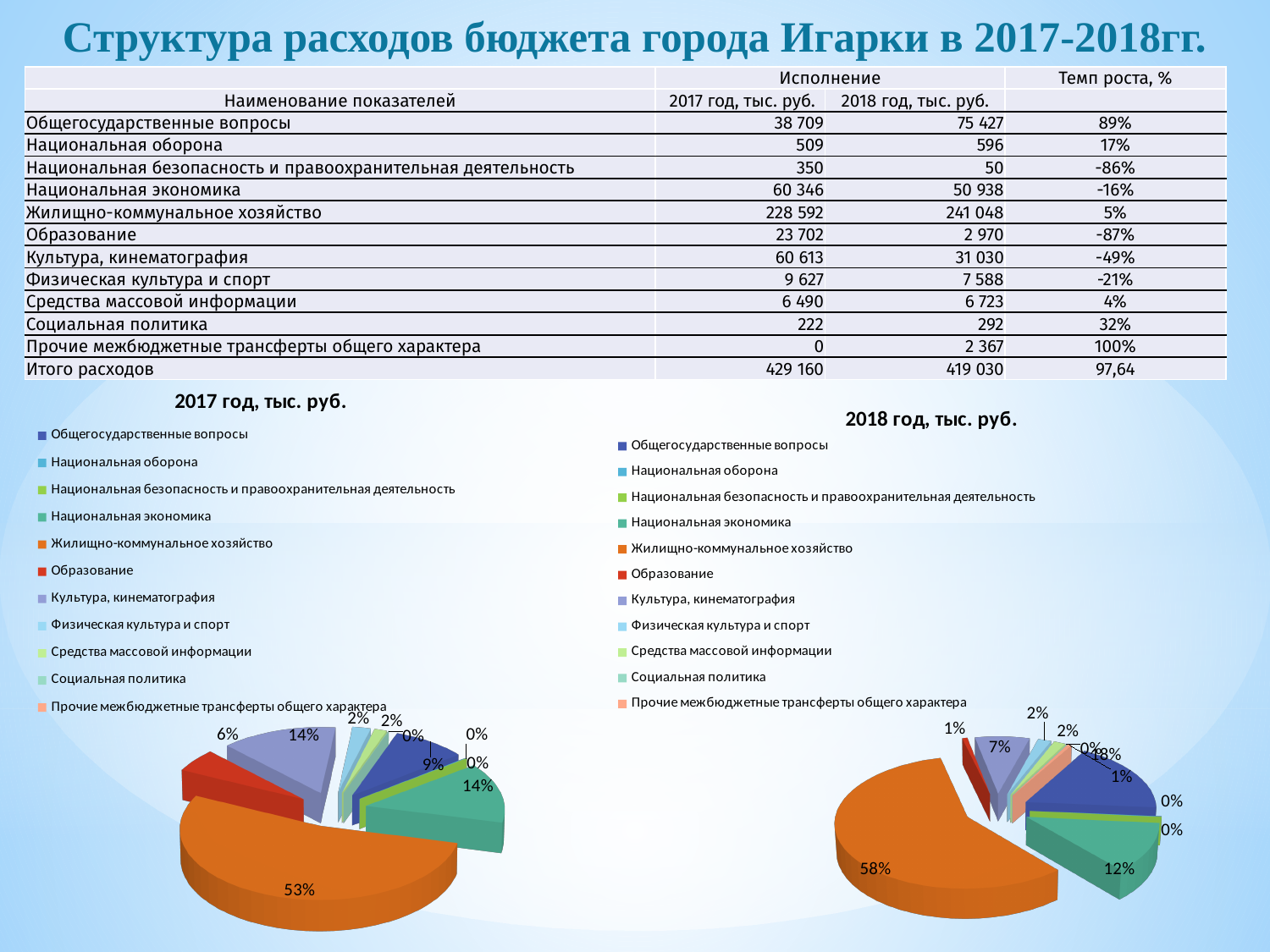

Структура расходов бюджета города Игарки в 2017-2018гг.
|  | Исполнение |  | Темп роста, % |
| --- | --- | --- | --- |
| Наименование показателей | 2017 год, тыс. руб. | 2018 год, тыс. руб. |  |
| Общегосударственные вопросы | 38 709 | 75 427 | 89% |
| Национальная оборона | 509 | 596 | 17% |
| Национальная безопасность и правоохранительная деятельность | 350 | 50 | -86% |
| Национальная экономика | 60 346 | 50 938 | -16% |
| Жилищно-коммунальное хозяйство | 228 592 | 241 048 | 5% |
| Образование | 23 702 | 2 970 | -87% |
| Культура, кинематография | 60 613 | 31 030 | -49% |
| Физическая культура и спорт | 9 627 | 7 588 | -21% |
| Средства массовой информации | 6 490 | 6 723 | 4% |
| Социальная политика | 222 | 292 | 32% |
| Прочие межбюджетные трансферты общего характера | 0 | 2 367 | 100% |
| Итого расходов | 429 160 | 419 030 | 97,64 |

[unsupported chart]

[unsupported chart]